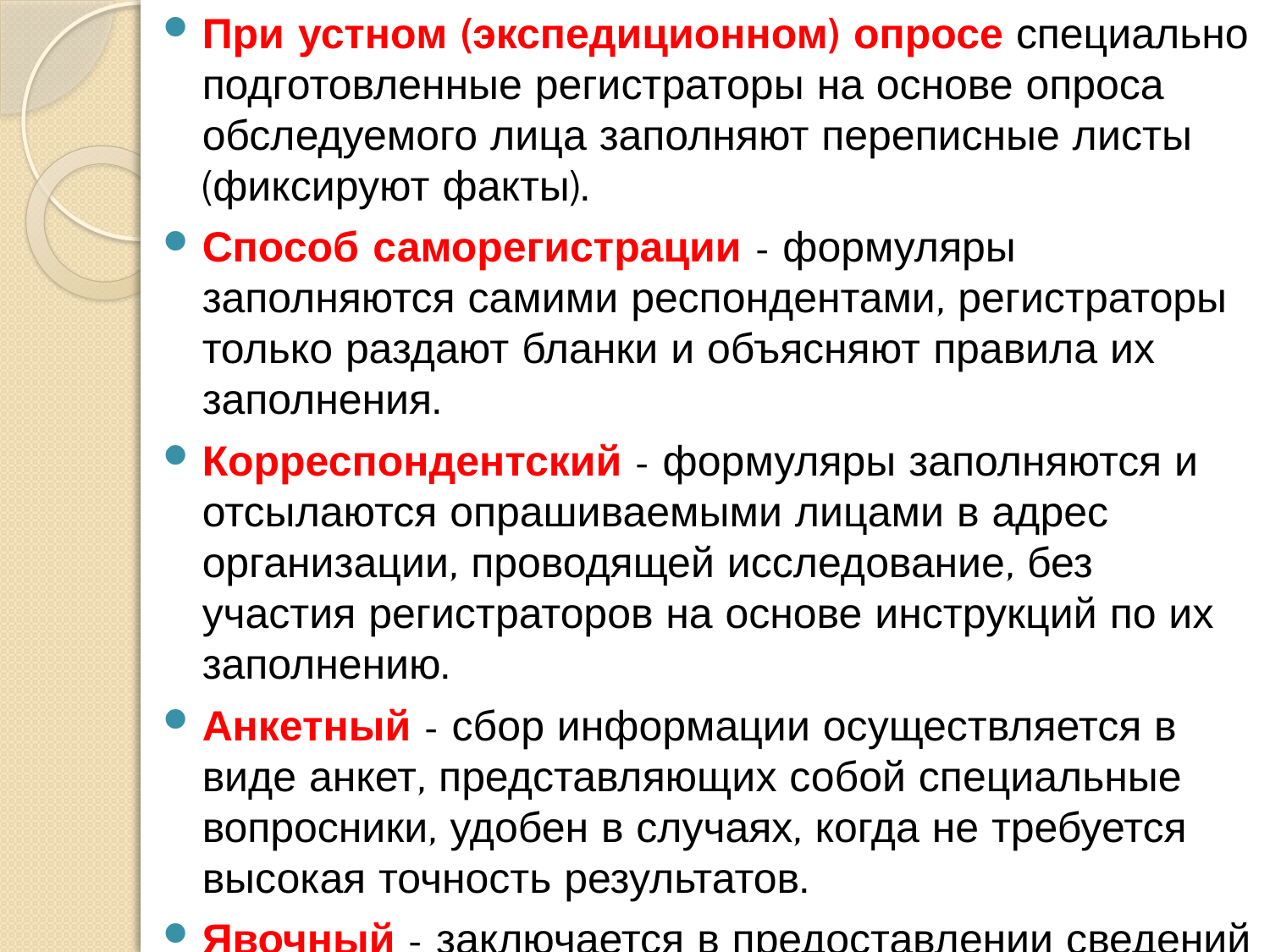

При устном (экспедиционном) опросе специально подготовленные регистраторы на основе опроса обследуемого лица заполняют переписные листы (фиксируют факты).
Способ саморегистрации - формуляры заполняются самими респондентами, регистраторы только раздают бланки и объясняют правила их заполнения.
Корреспондентский - формуляры заполняются и отсылаются опрашиваемыми лицами в адрес организации, проводящей исследование, без участия регистраторов на основе инструкций по их заполнению.
Анкетный - сбор информации осуществляется в виде анкет, представляющих собой специальные вопросники, удобен в случаях, когда не требуется высокая точность результатов.
Явочный - заключается в предоставлении сведений в соответствующие органы в явочном порядке.